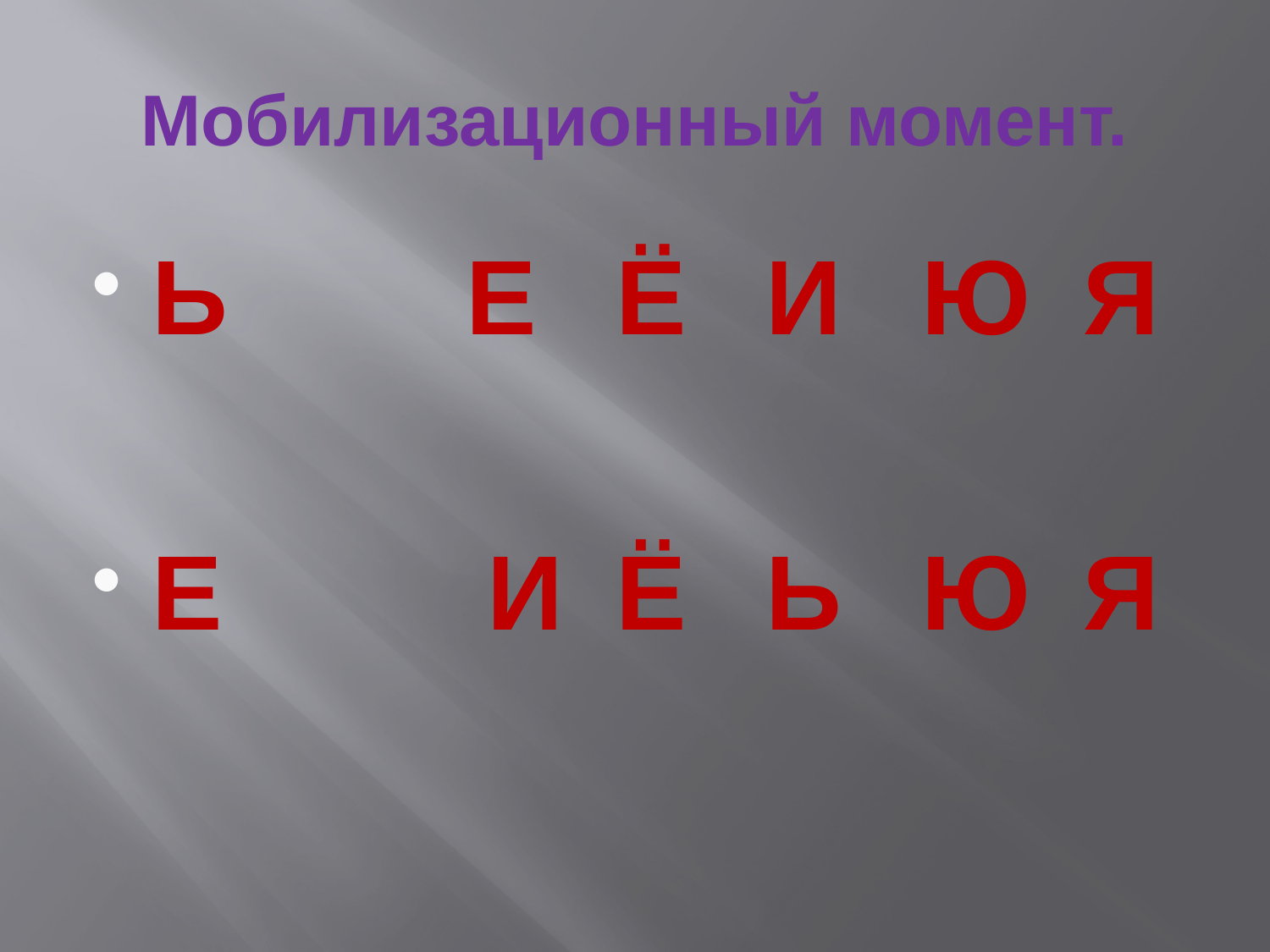

# Мобилизационный момент.
Ь         Е   Ё   И   Ю  Я

Е          И  Ё   Ь   Ю  Я